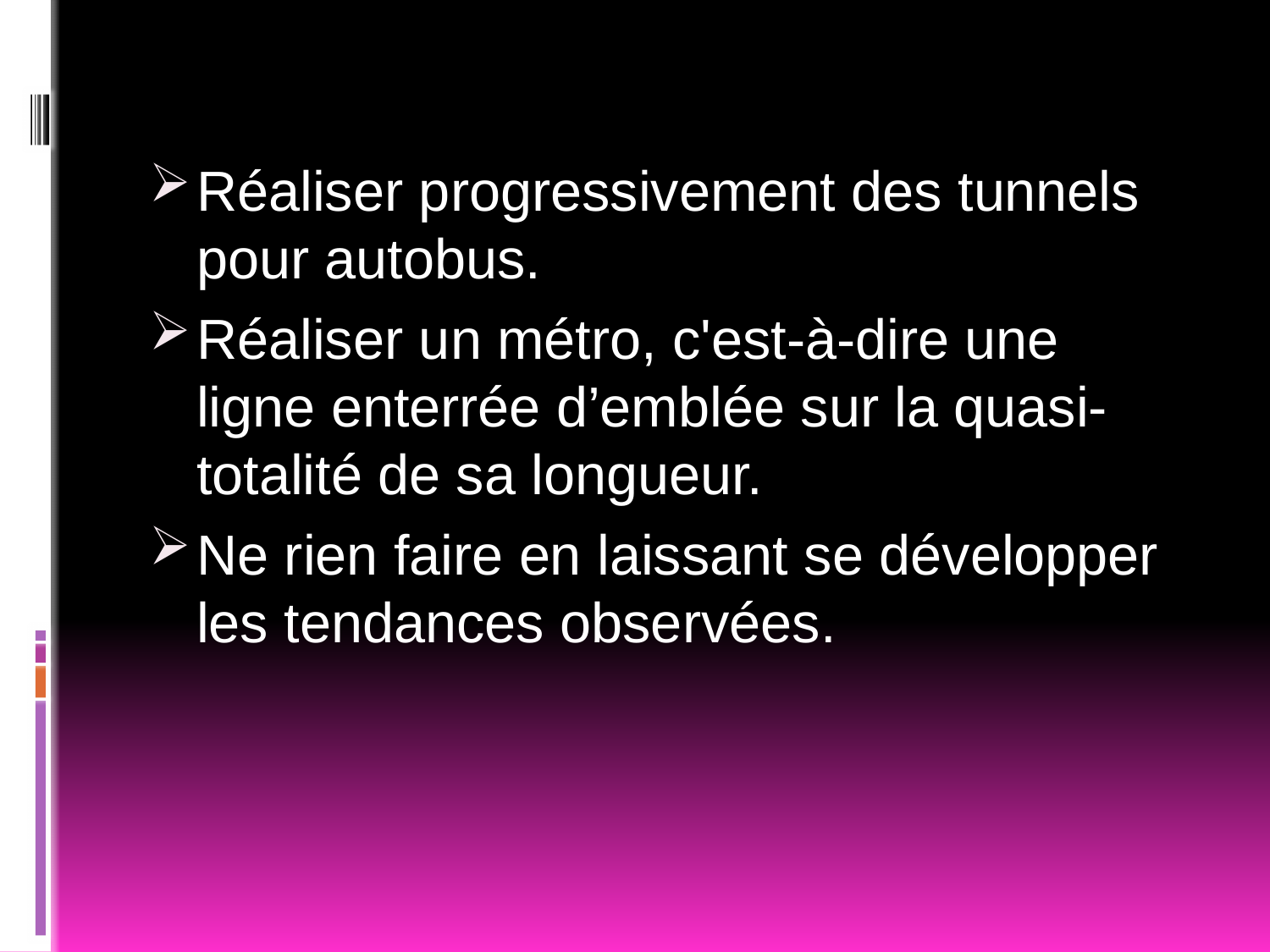

Réaliser progressivement des tunnels pour autobus.
Réaliser un métro, c'est-à-dire une ligne enterrée d’emblée sur la quasi-totalité de sa longueur.
Ne rien faire en laissant se développer les tendances observées.